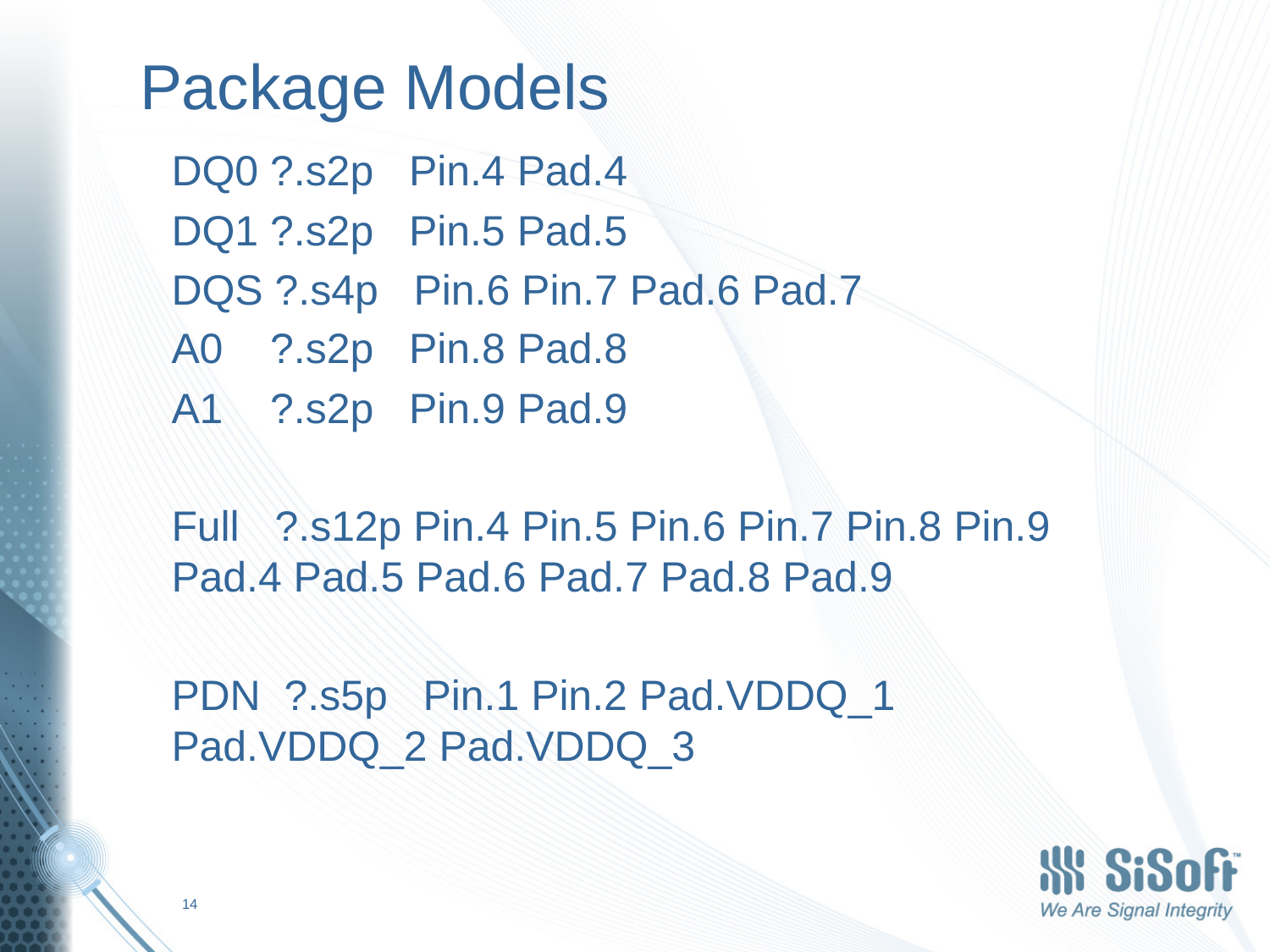

# Package Models
DQ0 ?.s2p   Pin.4 Pad.4
DQ1 ?.s2p   Pin.5 Pad.5
DQS ?.s4p   Pin.6 Pin.7 Pad.6 Pad.7
A0    ?.s2p   Pin.8 Pad.8
A1    ?.s2p   Pin.9 Pad.9

Full   ?.s12p Pin.4 Pin.5 Pin.6 Pin.7 Pin.8 Pin.9 Pad.4 Pad.5 Pad.6 Pad.7 Pad.8 Pad.9

PDN  ?.s5p   Pin.1 Pin.2 Pad.VDDQ_1 Pad.VDDQ_2 Pad.VDDQ_3
14